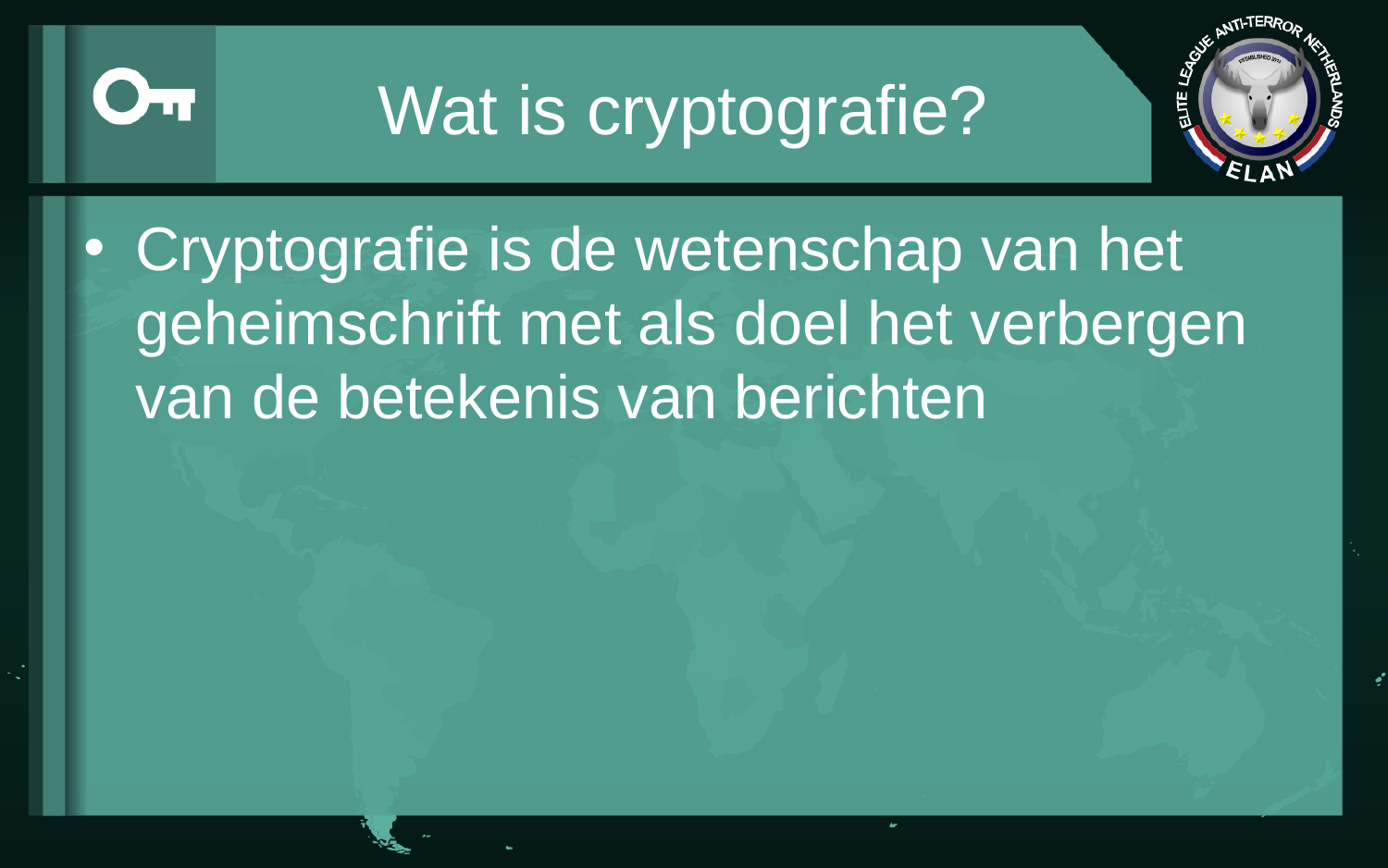

# Wat is cryptografie?
Cryptografie is de wetenschap van het geheimschrift met als doel het verbergen van de betekenis van berichten